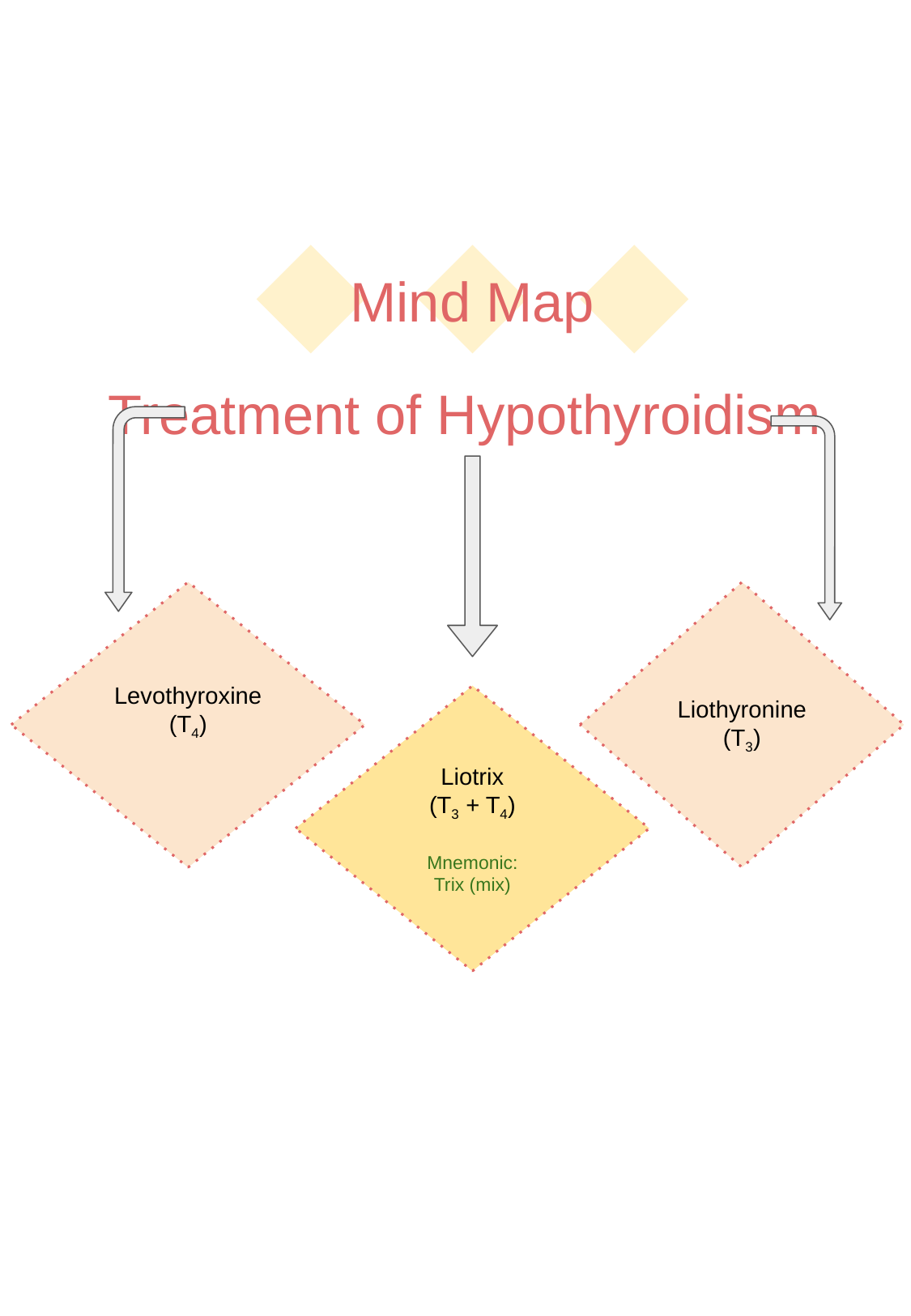

Mind Map

Treatment of Hypothyroidism

Levothyroxine
(T4)

Liothyronine
(T3)
Liotrix
(T3 + T4)

Mnemonic:
Trix (mix)